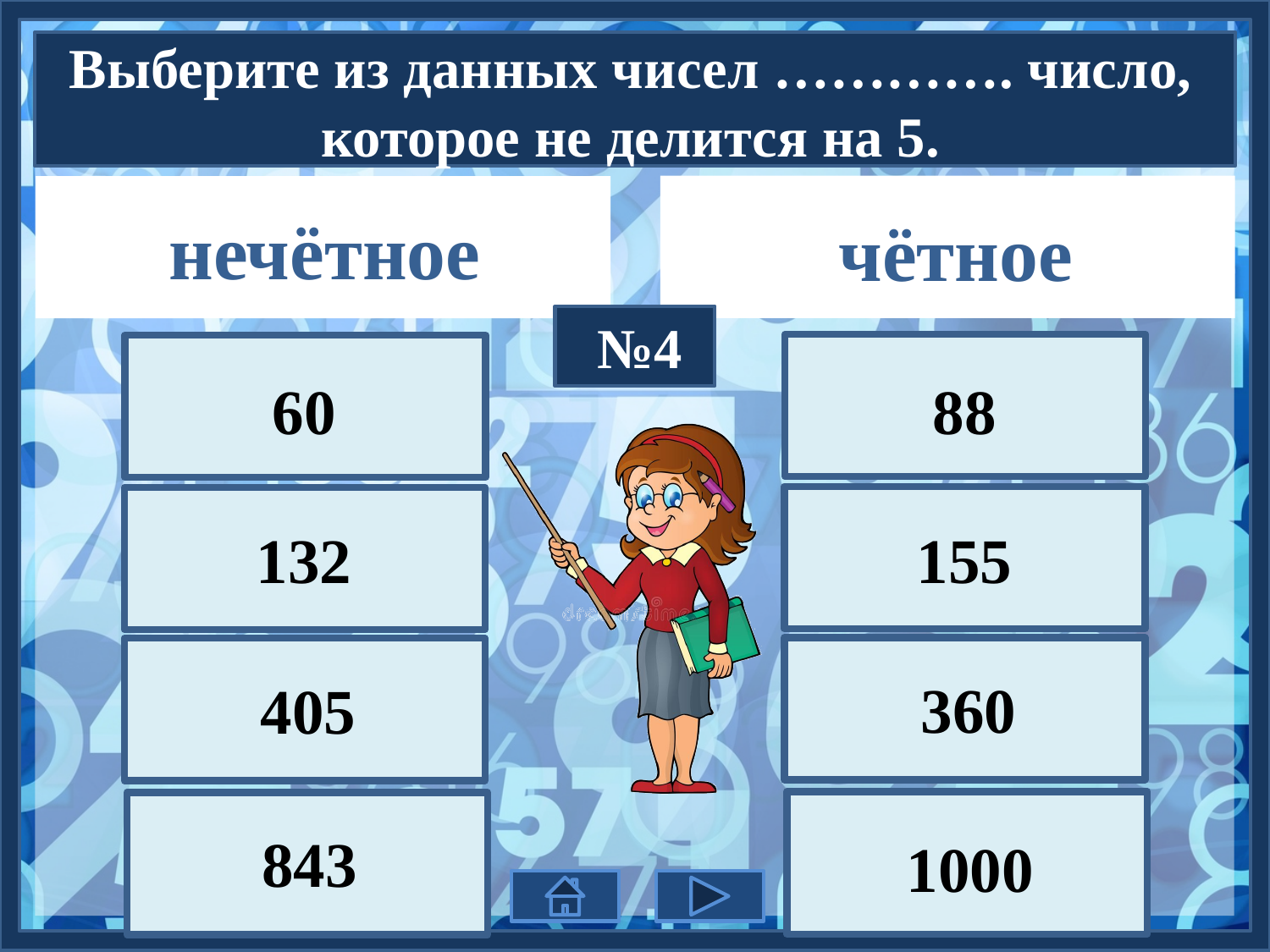

Bыберите из данных чисел …………. число,
которое не делится на 5.
нечётное
чётное
№4
88
60
155
132
405
360
843
1000